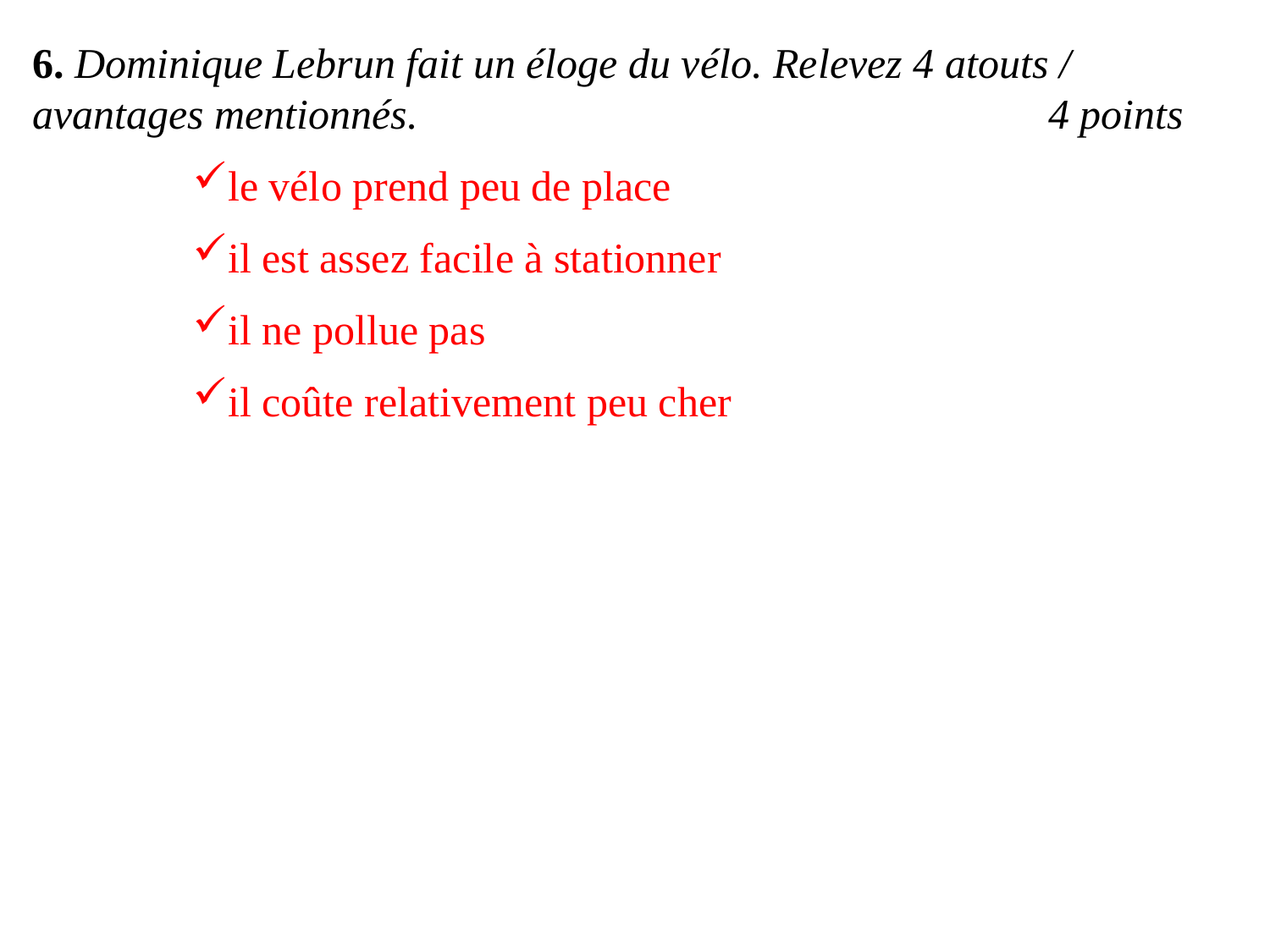

6. Dominique Lebrun fait un éloge du vélo. Relevez 4 atouts / avantages mentionnés.					4 points
le vélo prend peu de place
il est assez facile à stationner
il ne pollue pas
il coûte relativement peu cher